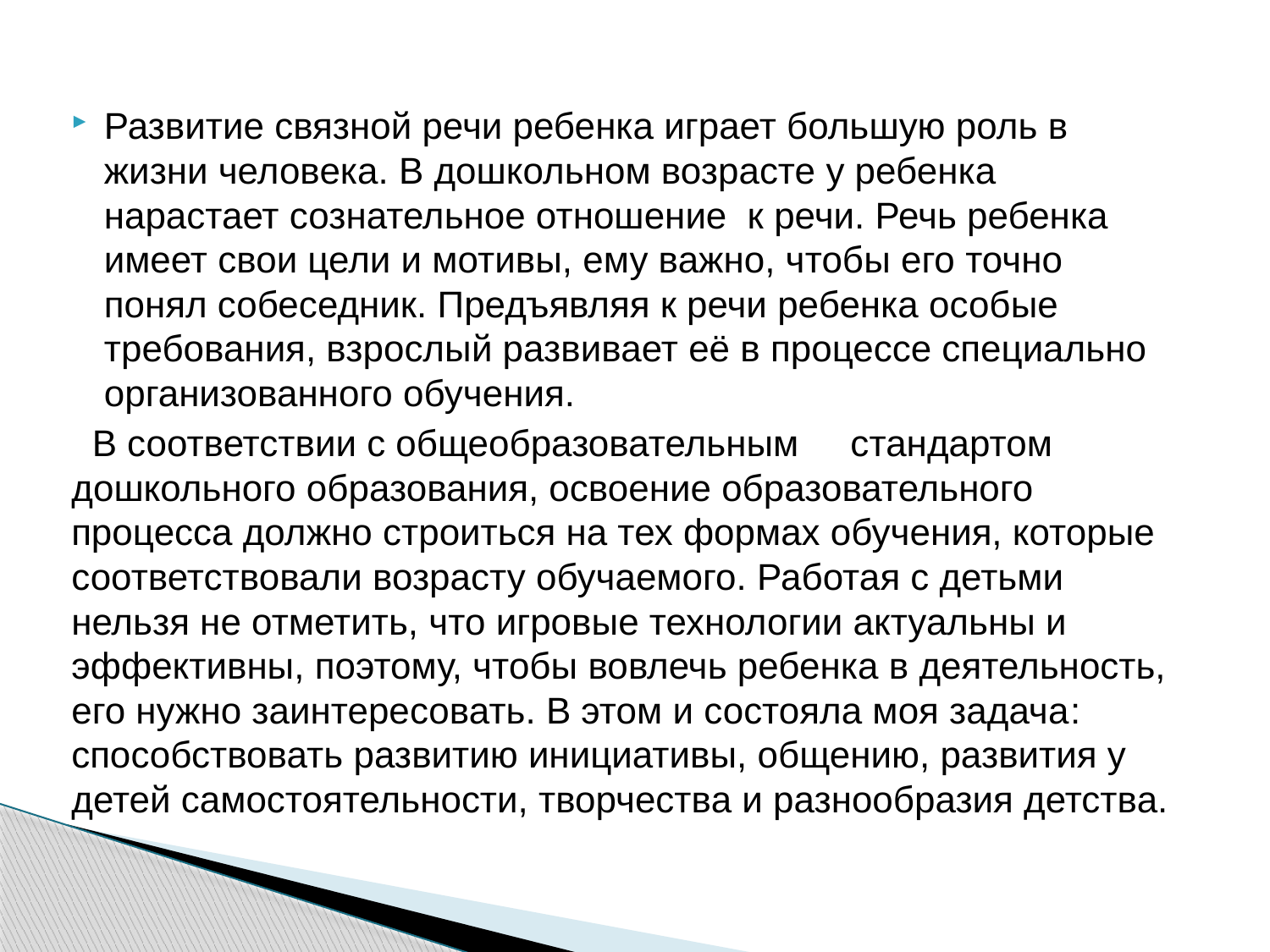

Развитие связной речи ребенка играет большую роль в жизни человека. В дошкольном возрасте у ребенка нарастает сознательное отношение  к речи. Речь ребенка имеет свои цели и мотивы, ему важно, чтобы его точно понял собеседник. Предъявляя к речи ребенка особые требования, взрослый развивает её в процессе специально организованного обучения.
  В соответствии с общеобразовательным     стандартом дошкольного образования, освоение образовательного процесса должно строиться на тех формах обучения, которые соответствовали возрасту обучаемого. Работая с детьми нельзя не отметить, что игровые технологии актуальны и эффективны, поэтому, чтобы вовлечь ребенка в деятельность, его нужно заинтересовать. В этом и состояла моя задача: способствовать развитию инициативы, общению, развития у детей самостоятельности, творчества и разнообразия детства.